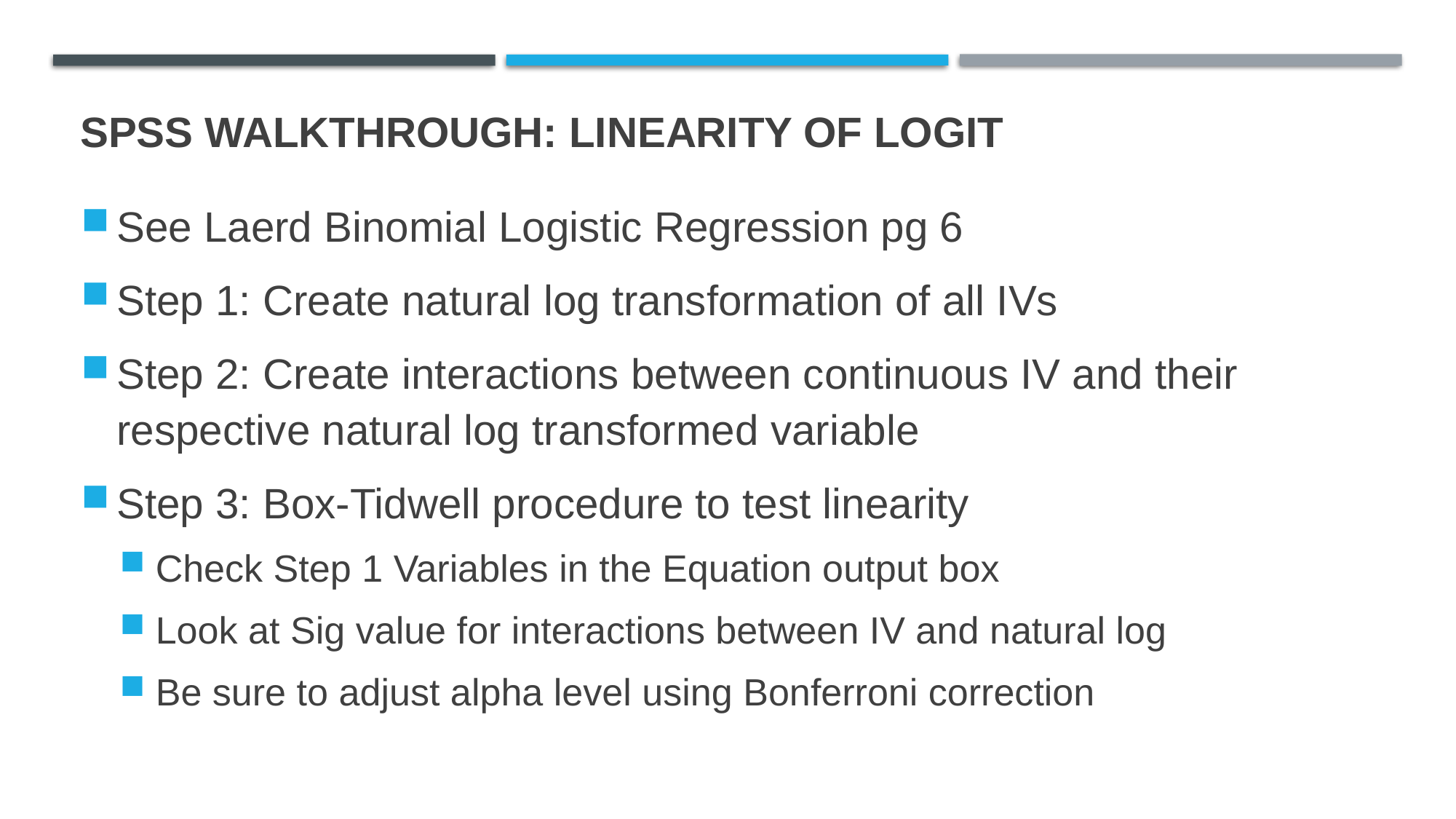

# SPSS WALKTHROUGH: linearity of logit
See Laerd Binomial Logistic Regression pg 6
Step 1: Create natural log transformation of all IVs
Step 2: Create interactions between continuous IV and their respective natural log transformed variable
Step 3: Box-Tidwell procedure to test linearity
Check Step 1 Variables in the Equation output box
Look at Sig value for interactions between IV and natural log
Be sure to adjust alpha level using Bonferroni correction